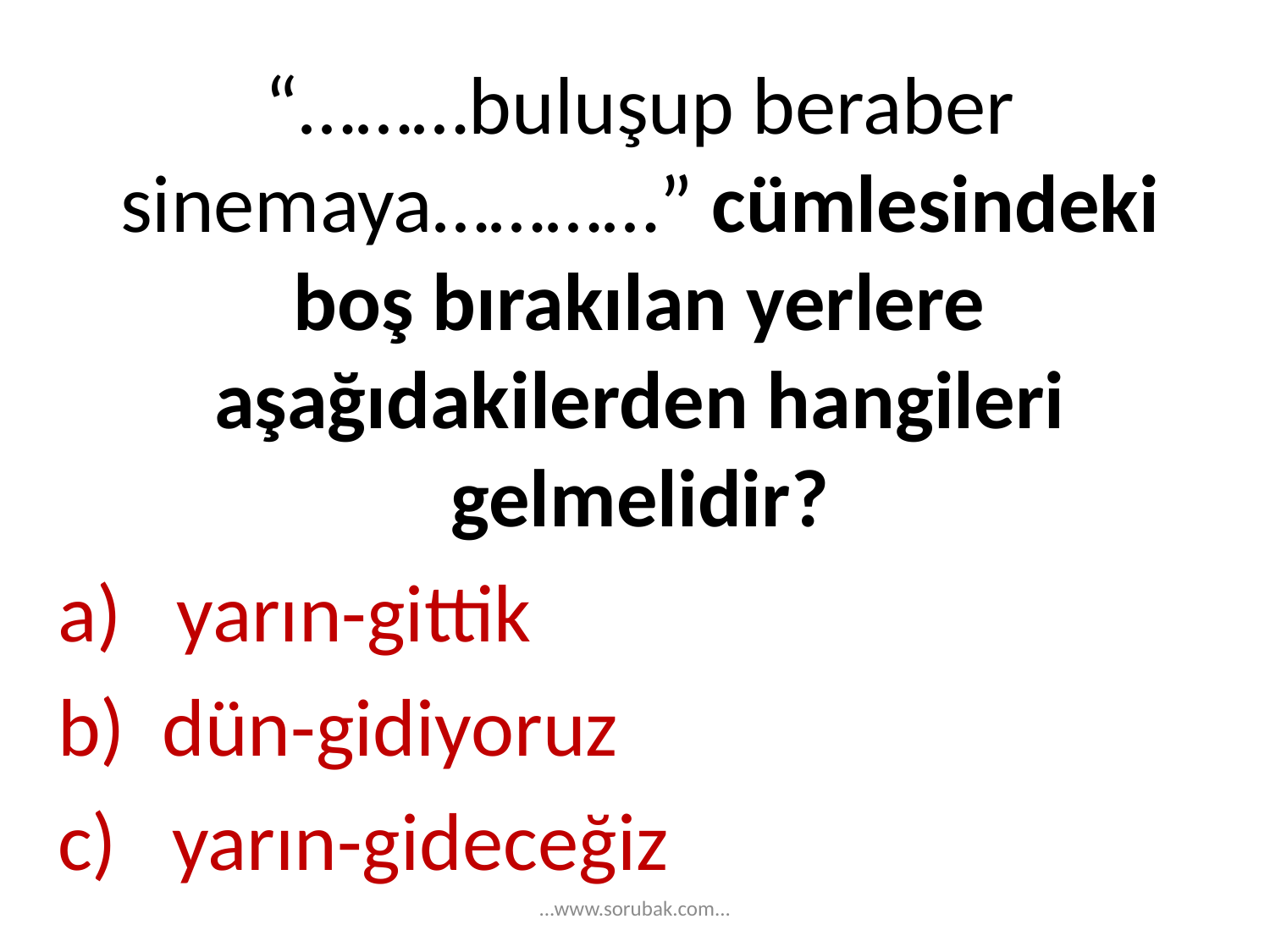

“………buluşup beraber sinemaya…………” cümlesindeki boş bırakılan yerlere aşağıdakilerden hangileri gelmelidir?
a)   yarın-gittik
b)  dün-gidiyoruz
c)   yarın-gideceğiz

...www.sorubak.com...